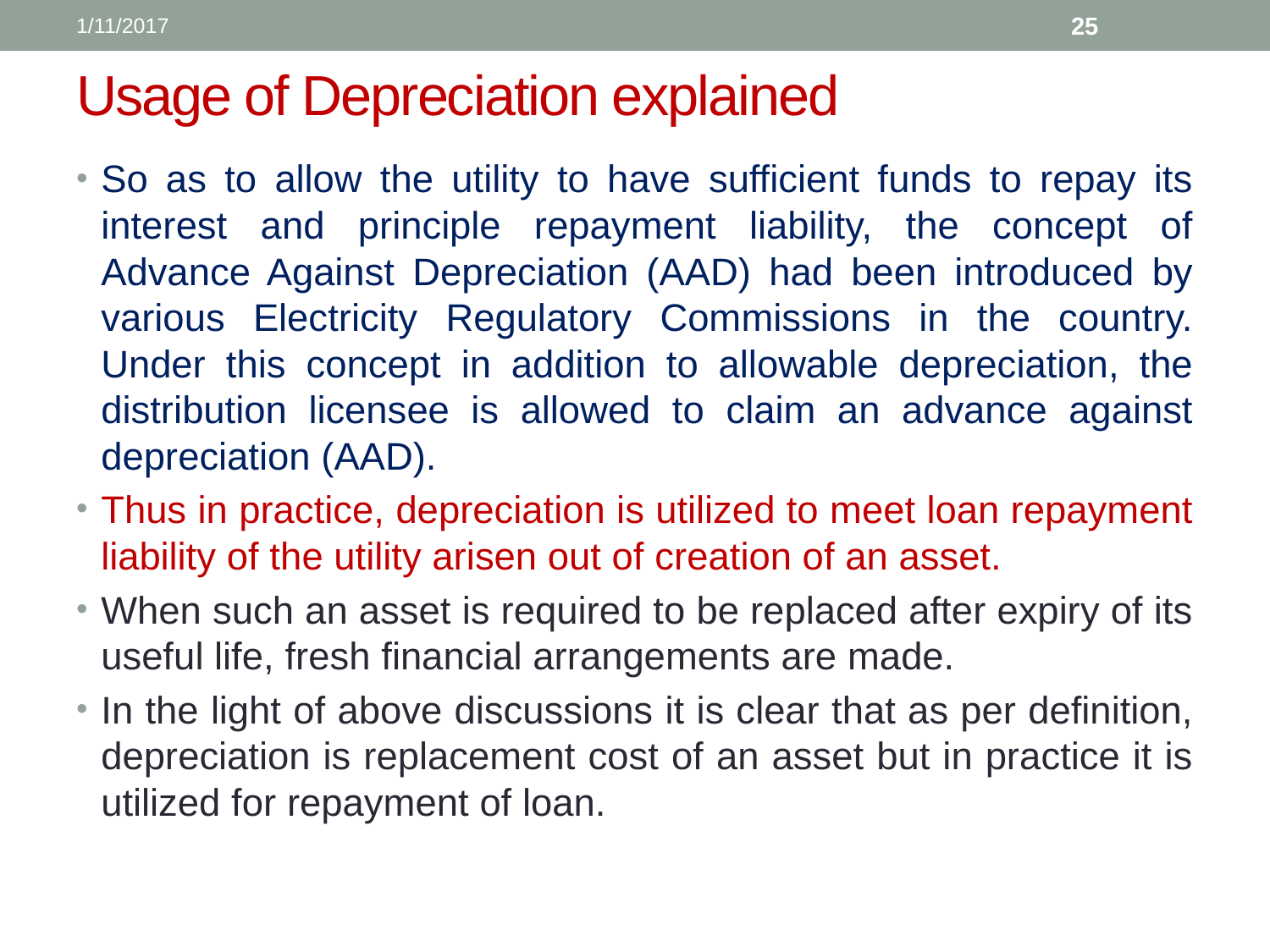

1/11/2017
25
# Usage of Depreciation explained
So as to allow the utility to have sufficient funds to repay its interest and principle repayment liability, the concept of Advance Against Depreciation (AAD) had been introduced by various Electricity Regulatory Commissions in the country. Under this concept in addition to allowable depreciation, the distribution licensee is allowed to claim an advance against depreciation (AAD).
Thus in practice, depreciation is utilized to meet loan repayment liability of the utility arisen out of creation of an asset.
When such an asset is required to be replaced after expiry of its useful life, fresh financial arrangements are made.
In the light of above discussions it is clear that as per definition, depreciation is replacement cost of an asset but in practice it is utilized for repayment of loan.